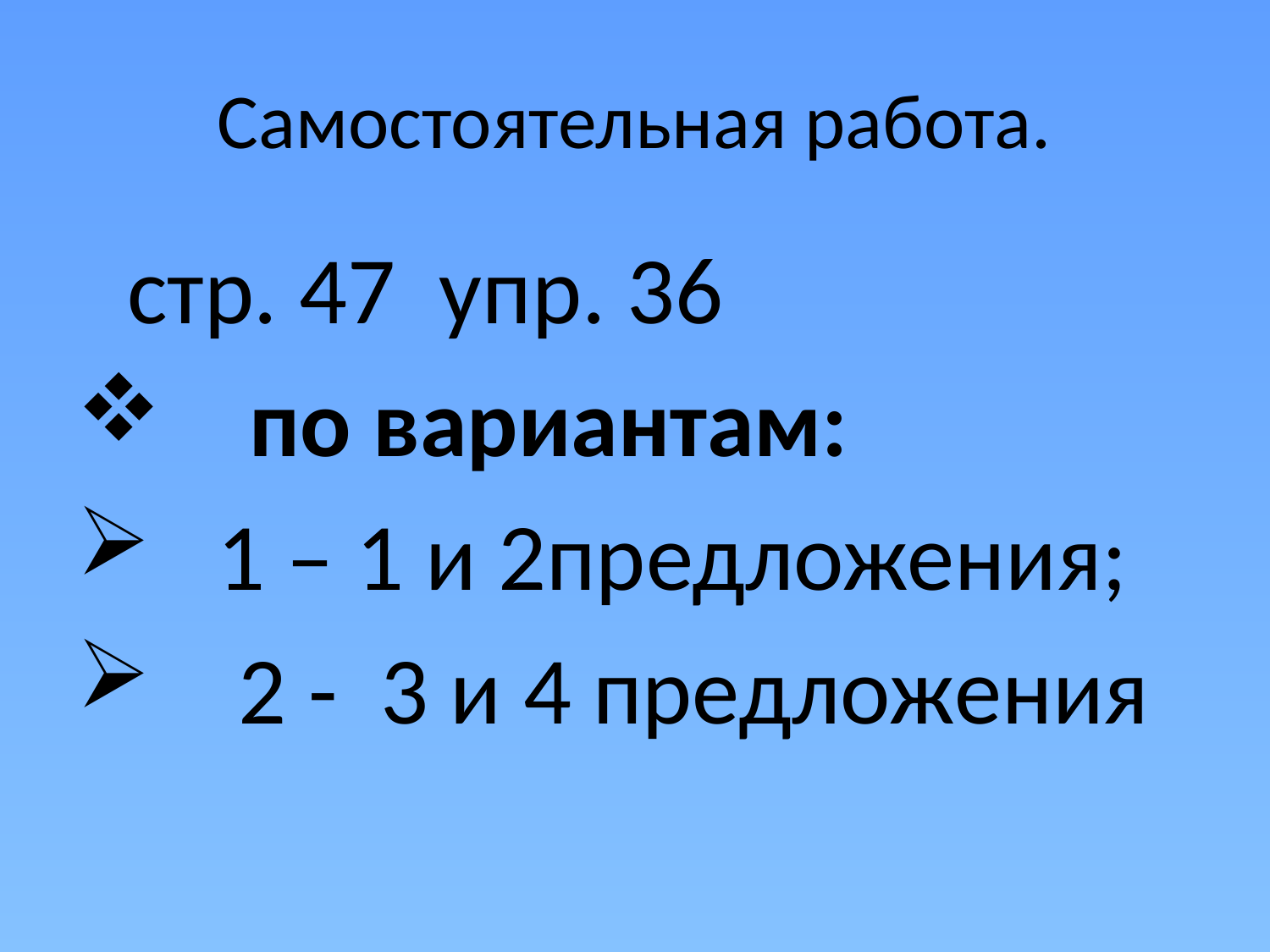

# Самостоятельная работа.
    стр. 47  упр. 36
    по вариантам:
   1 – 1 и 2предложения;
    2 -  3 и 4 предложения